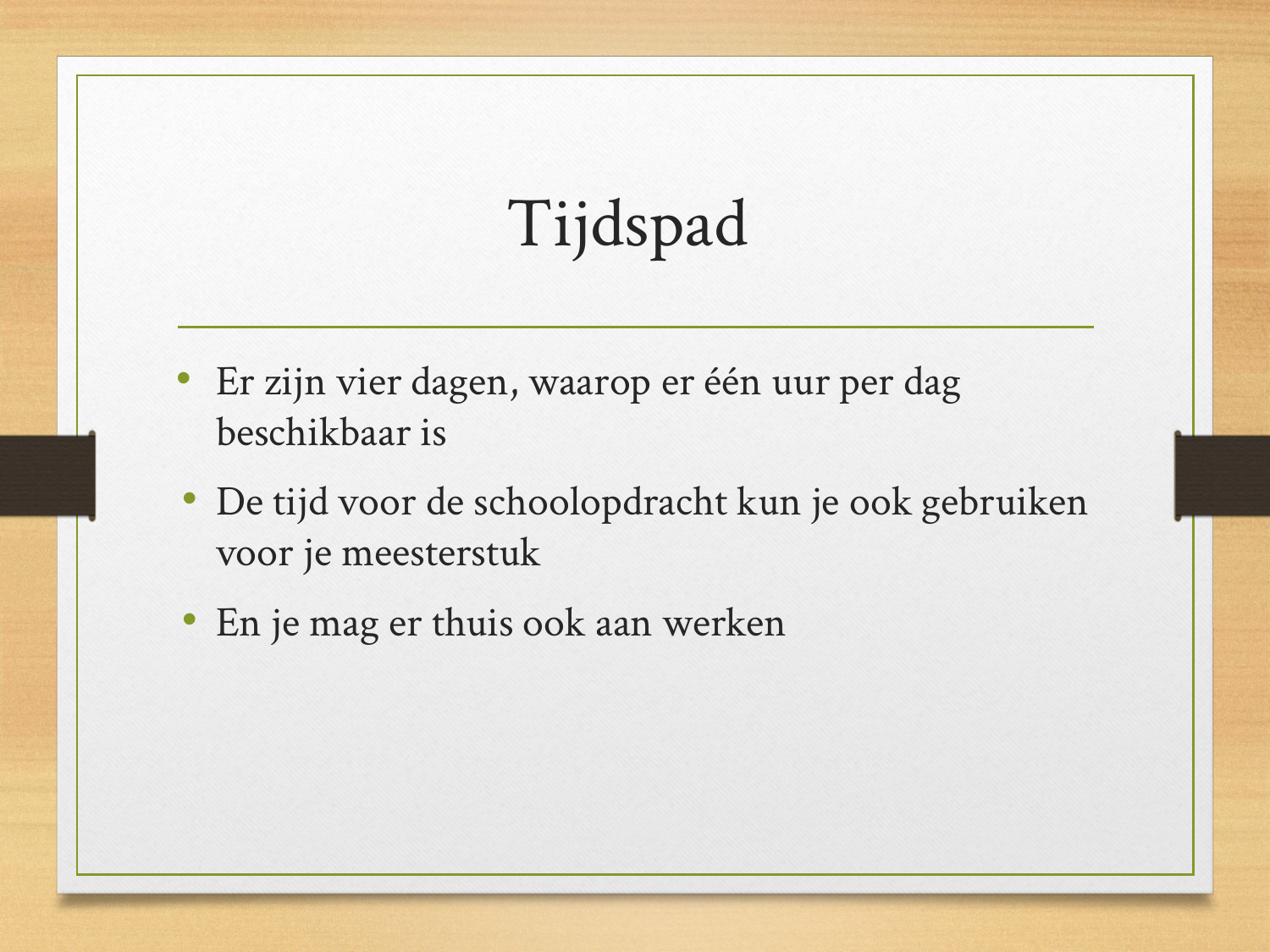

# Tijdspad
Er zijn vier dagen, waarop er één uur per dag beschikbaar is
De tijd voor de schoolopdracht kun je ook gebruiken voor je meesterstuk
En je mag er thuis ook aan werken